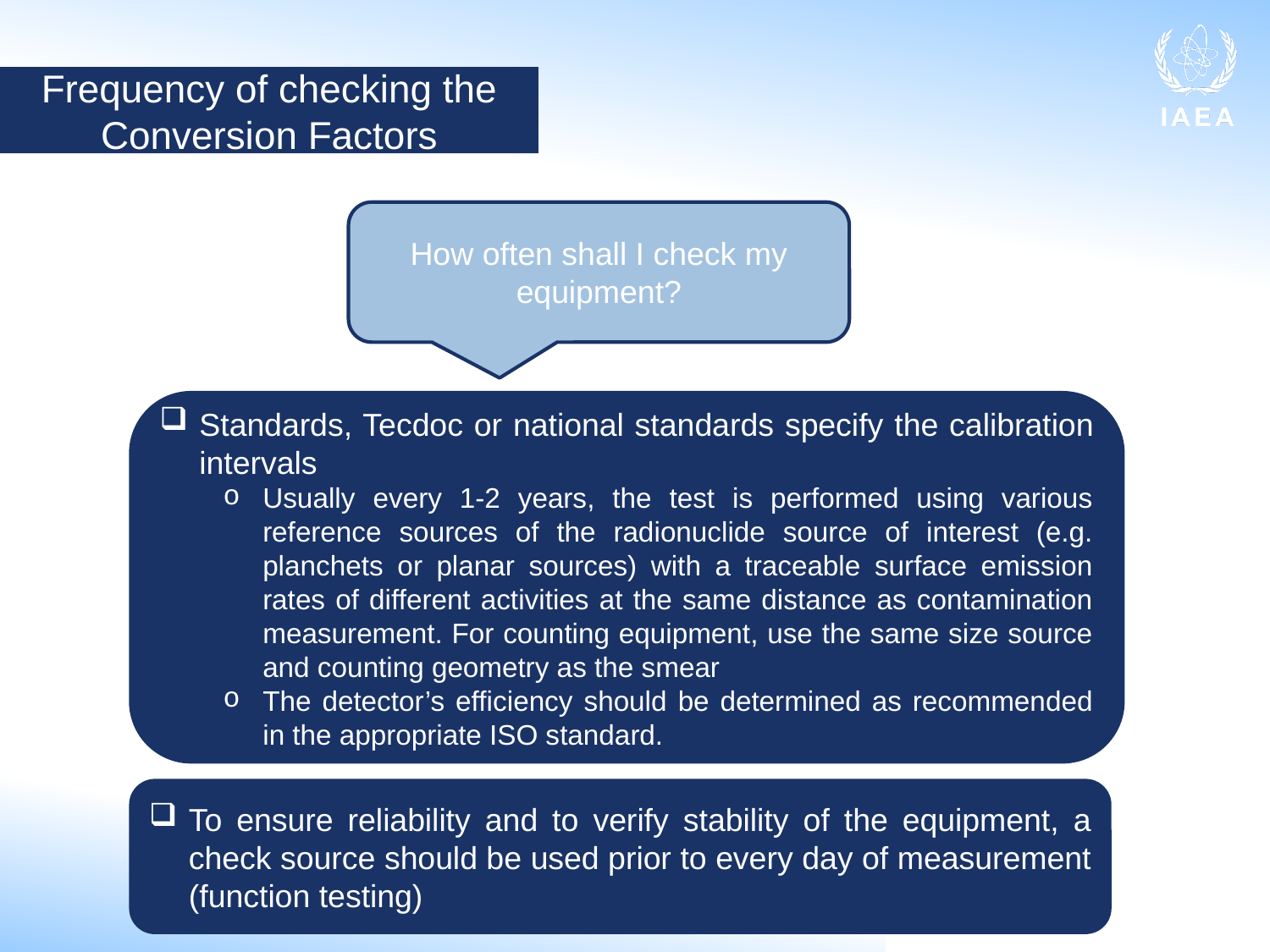

Frequency of checking the Conversion Factors

How often shall I check my equipment?

Standards, Tecdoc or national standards specify the calibration intervals
Usually every 1-2 years, the test is performed using various reference sources of the radionuclide source of interest (e.g. planchets or planar sources) with a traceable surface emission rates of different activities at the same distance as contamination measurement. For counting equipment, use the same size source and counting geometry as the smear
The detector’s efficiency should be determined as recommended in the appropriate ISO standard.

To ensure reliability and to verify stability of the equipment, a check source should be used prior to every day of measurement (function testing)